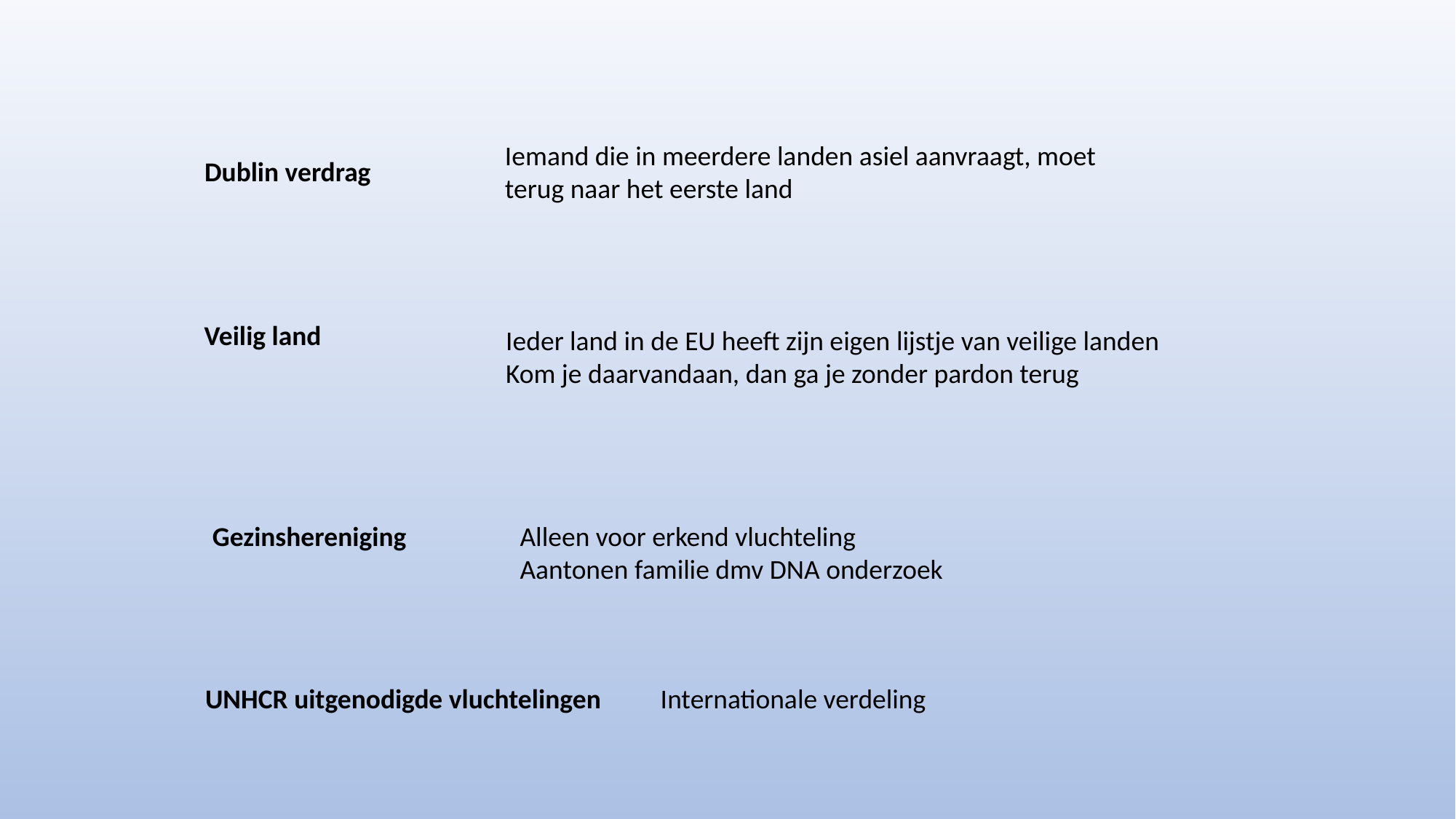

Iemand die in meerdere landen asiel aanvraagt, moet
terug naar het eerste land
Dublin verdrag
Veilig land
Ieder land in de EU heeft zijn eigen lijstje van veilige landen
Kom je daarvandaan, dan ga je zonder pardon terug
Gezinshereniging
Alleen voor erkend vluchteling
Aantonen familie dmv DNA onderzoek

UNHCR uitgenodigde vluchtelingen
Internationale verdeling